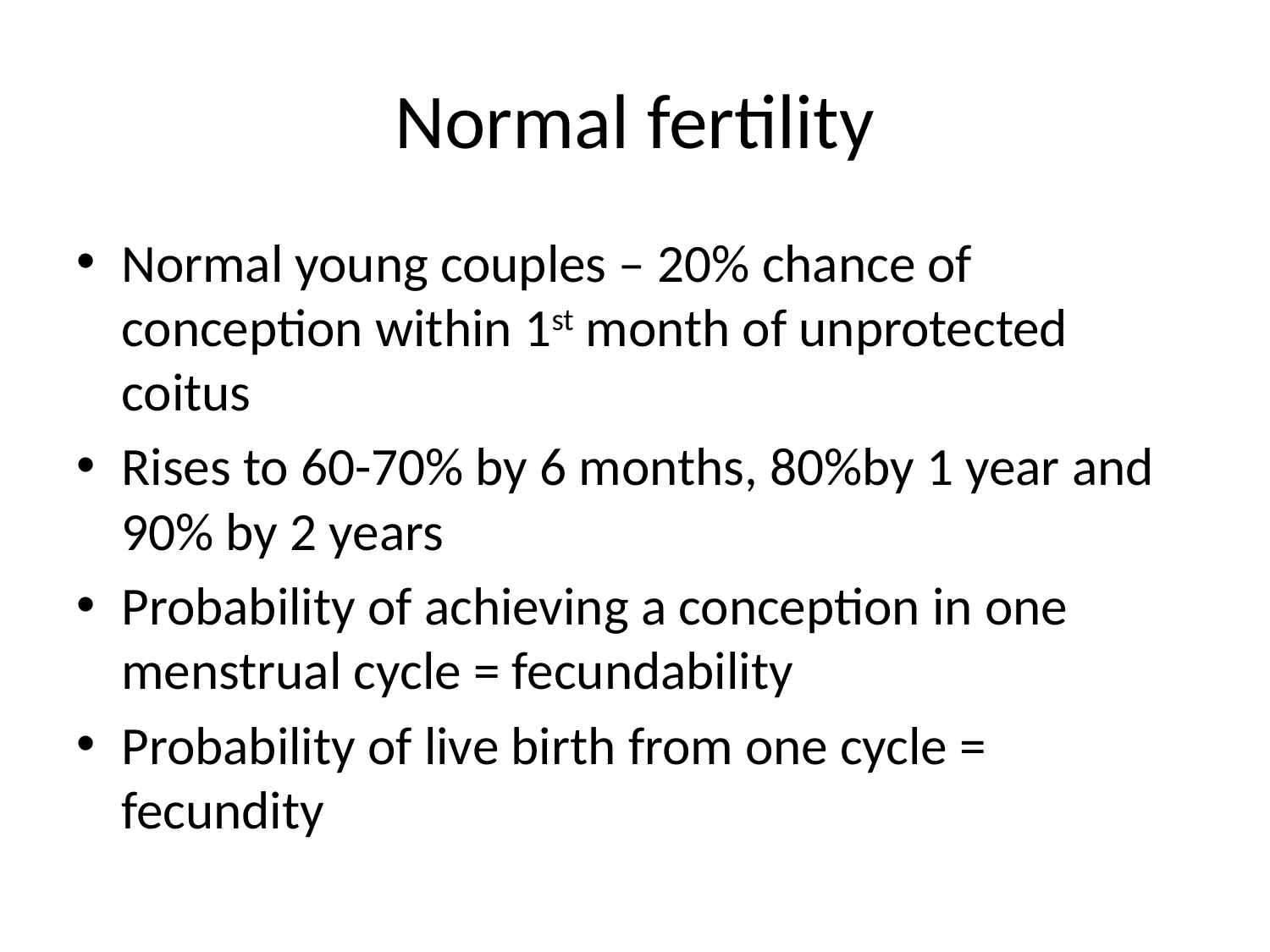

# Normal fertility
Normal young couples – 20% chance of conception within 1st month of unprotected coitus
Rises to 60-70% by 6 months, 80%by 1 year and 90% by 2 years
Probability of achieving a conception in one menstrual cycle = fecundability
Probability of live birth from one cycle = fecundity